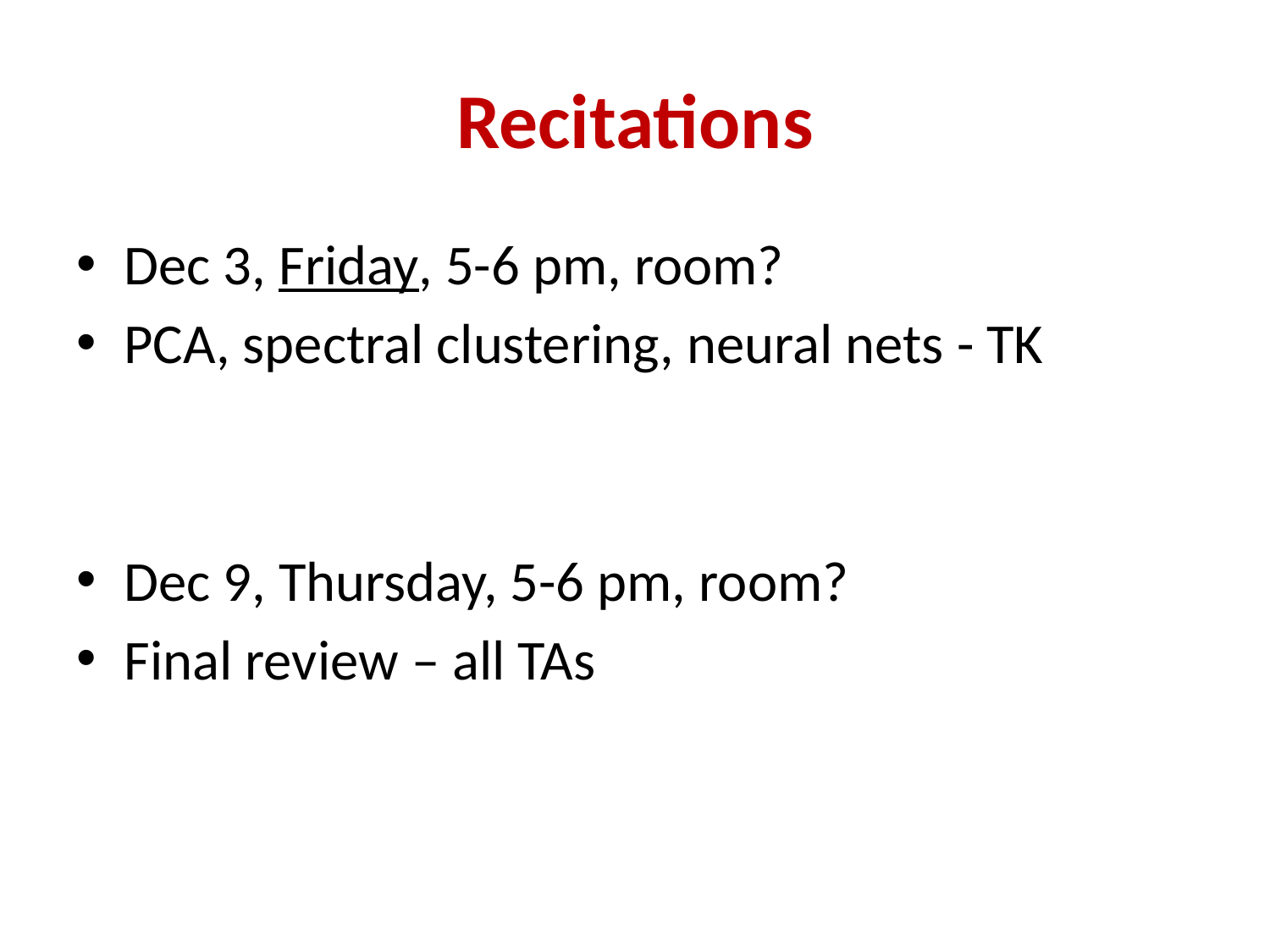

# Recitations
Dec 3, Friday, 5-6 pm, room?
PCA, spectral clustering, neural nets - TK

Dec 9, Thursday, 5-6 pm, room?
Final review – all TAs